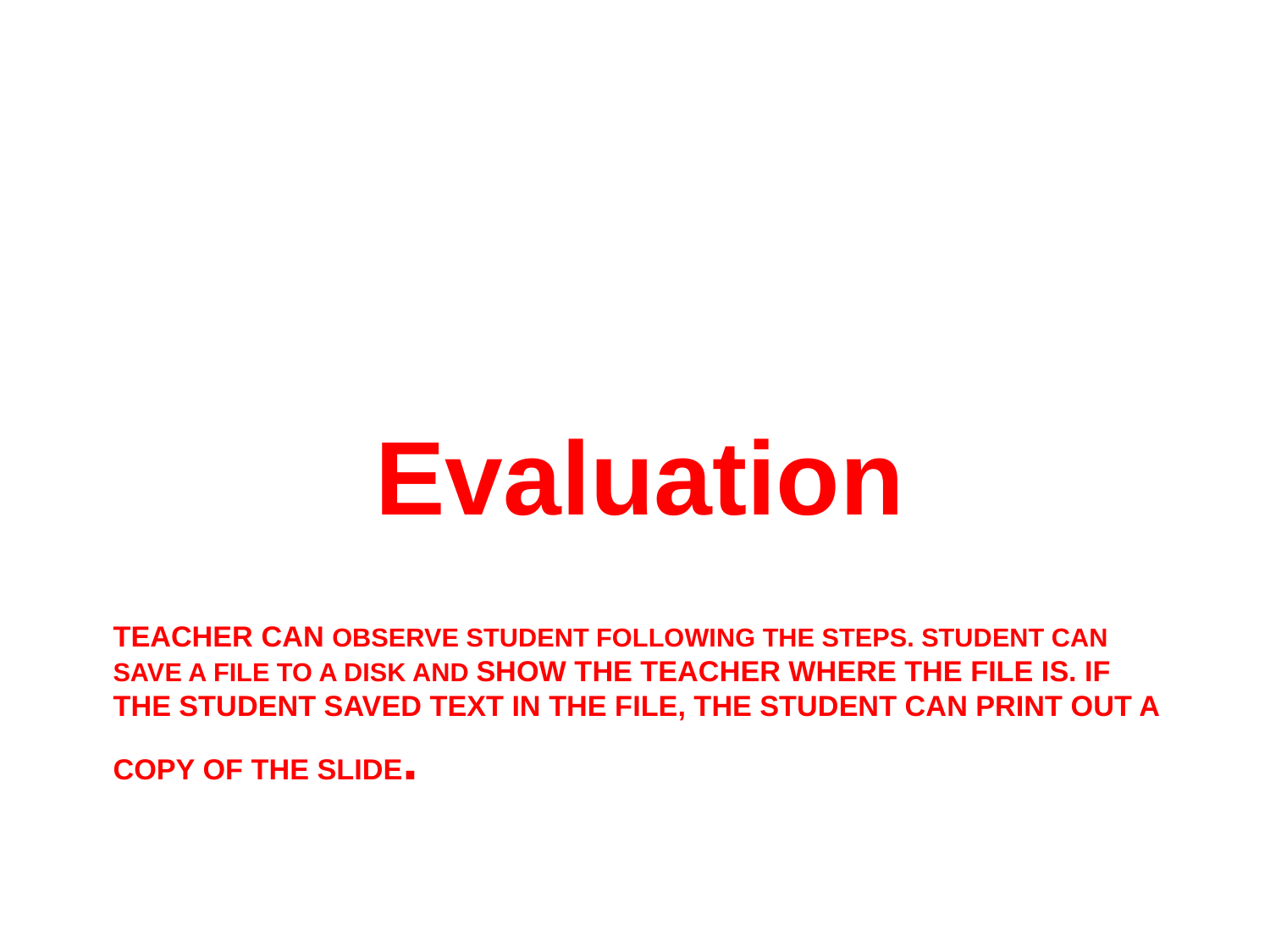

Evaluation

# Teacher can observe student following the steps. Student can save a file to a disk and show the teacher where the file is. If the student saved text in the file, the student can print out a copy of the slide.